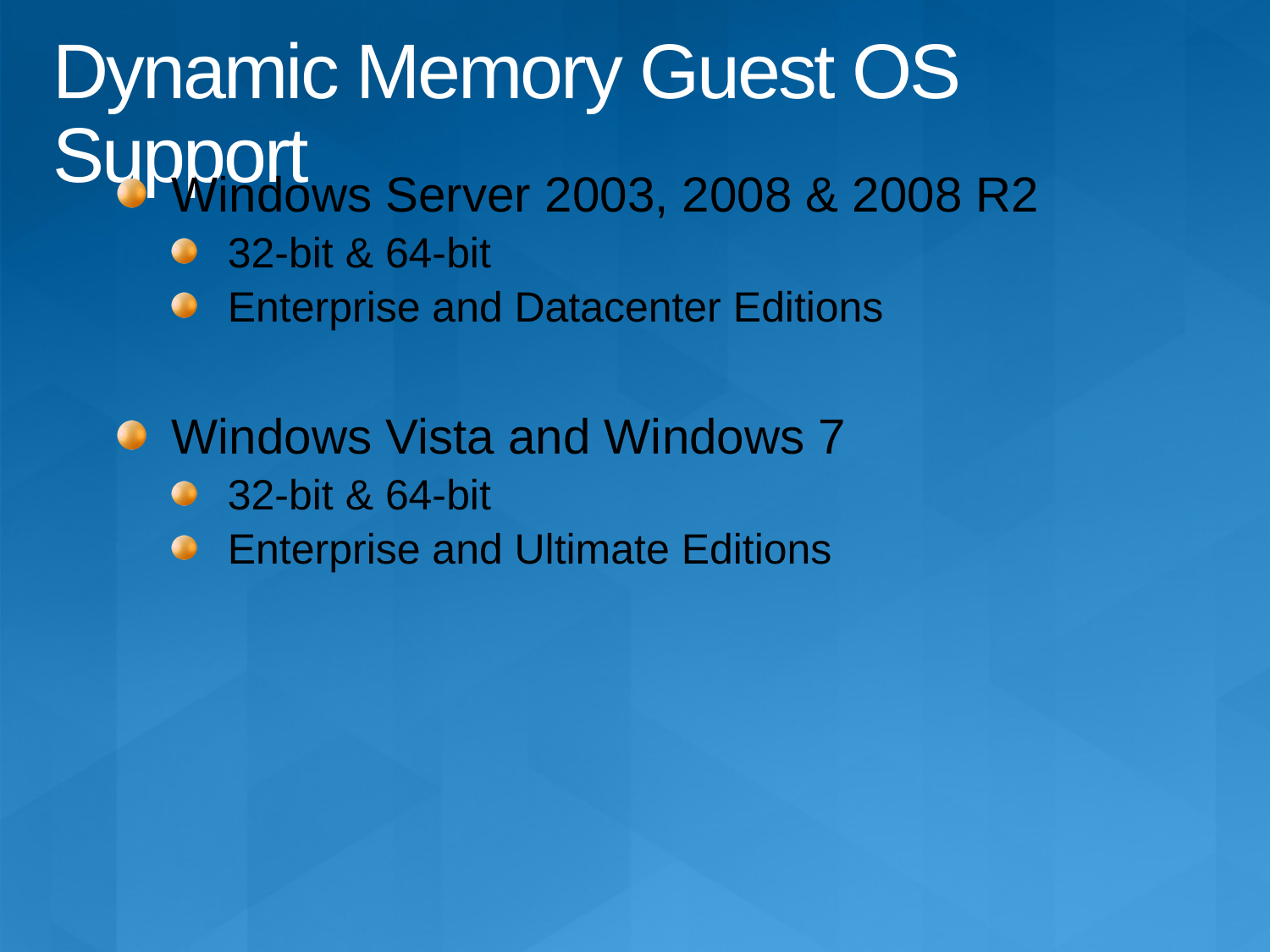

# Dynamic Memory Guest OS Support
Windows Server 2003, 2008 & 2008 R2
32-bit & 64-bit
Enterprise and Datacenter Editions

Windows Vista and Windows 7
32-bit & 64-bit
Enterprise and Ultimate Editions